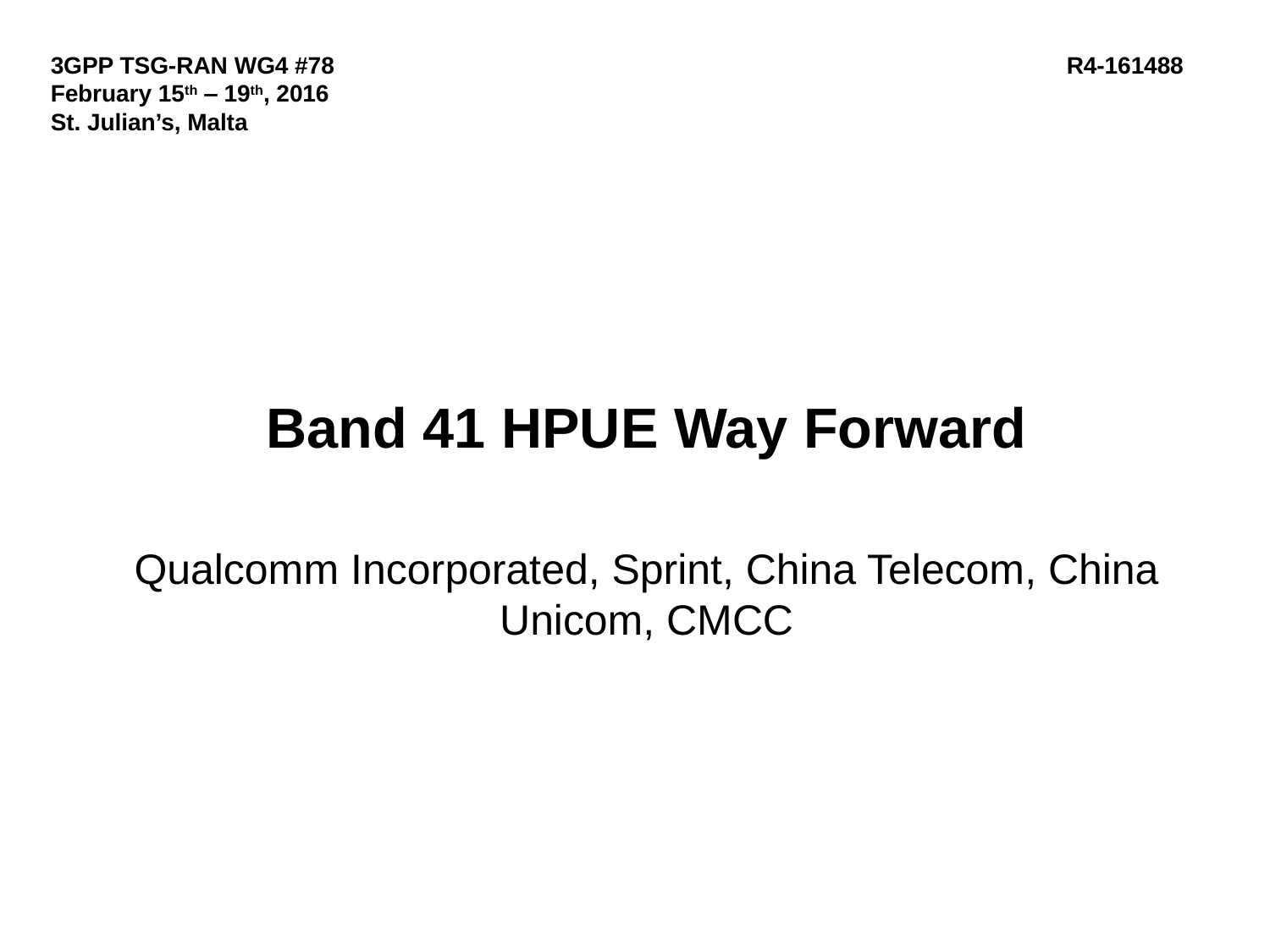

3GPP TSG-RAN WG4 #78				R4-161488
February 15th ‒ 19th, 2016
St. Julian’s, Malta
Band 41 HPUE Way Forward

Qualcomm Incorporated, Sprint, China Telecom, China Unicom, CMCC